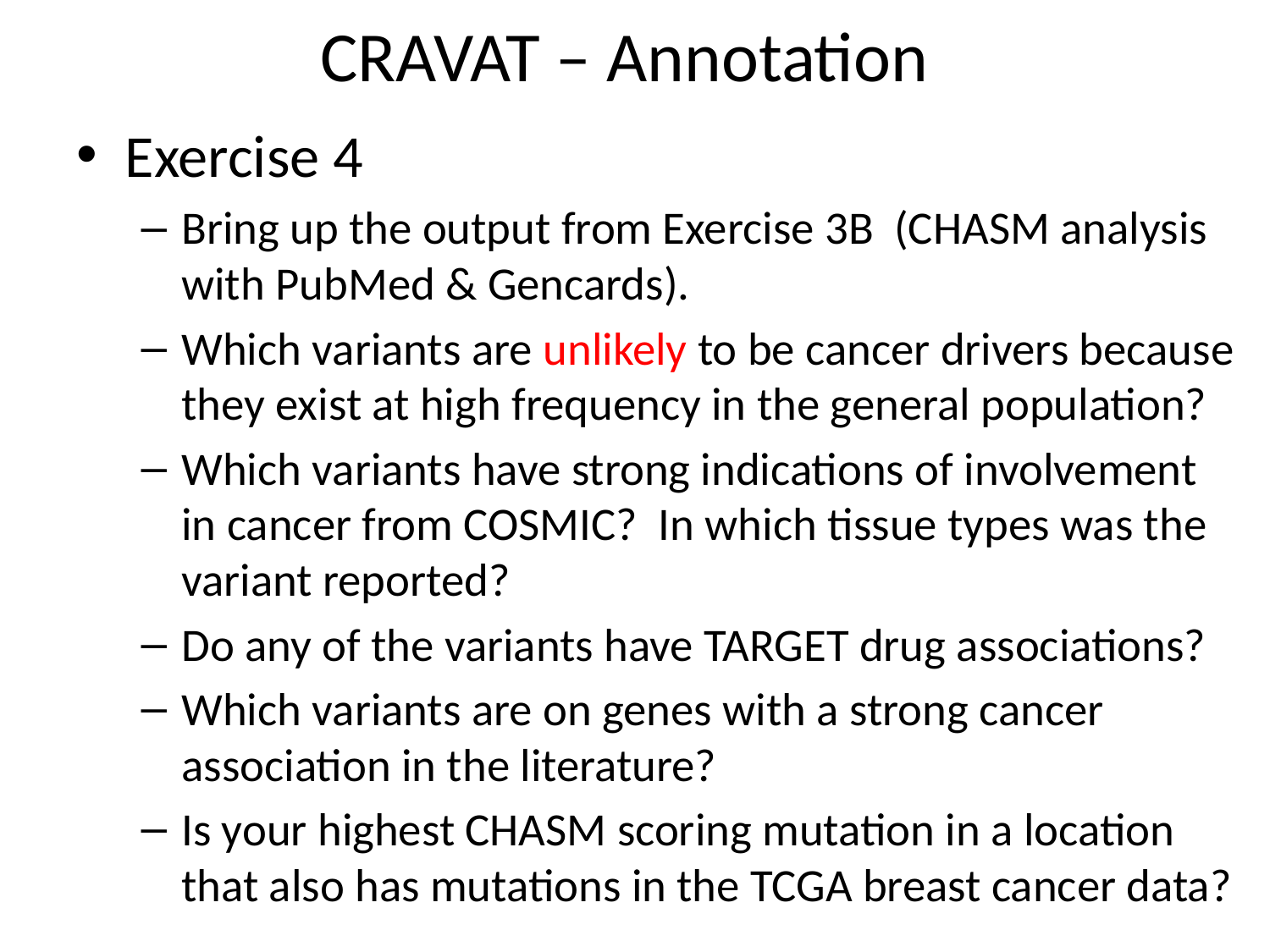

# CRAVAT – Annotation

Exercise 4
Bring up the output from Exercise 3B  (CHASM analysis with PubMed & Gencards).
Which variants are unlikely to be cancer drivers because they exist at high frequency in the general population?
Which variants have strong indications of involvement in cancer from COSMIC?  In which tissue types was the variant reported?
Do any of the variants have TARGET drug associations?
Which variants are on genes with a strong cancer association in the literature?
Is your highest CHASM scoring mutation in a location that also has mutations in the TCGA breast cancer data?